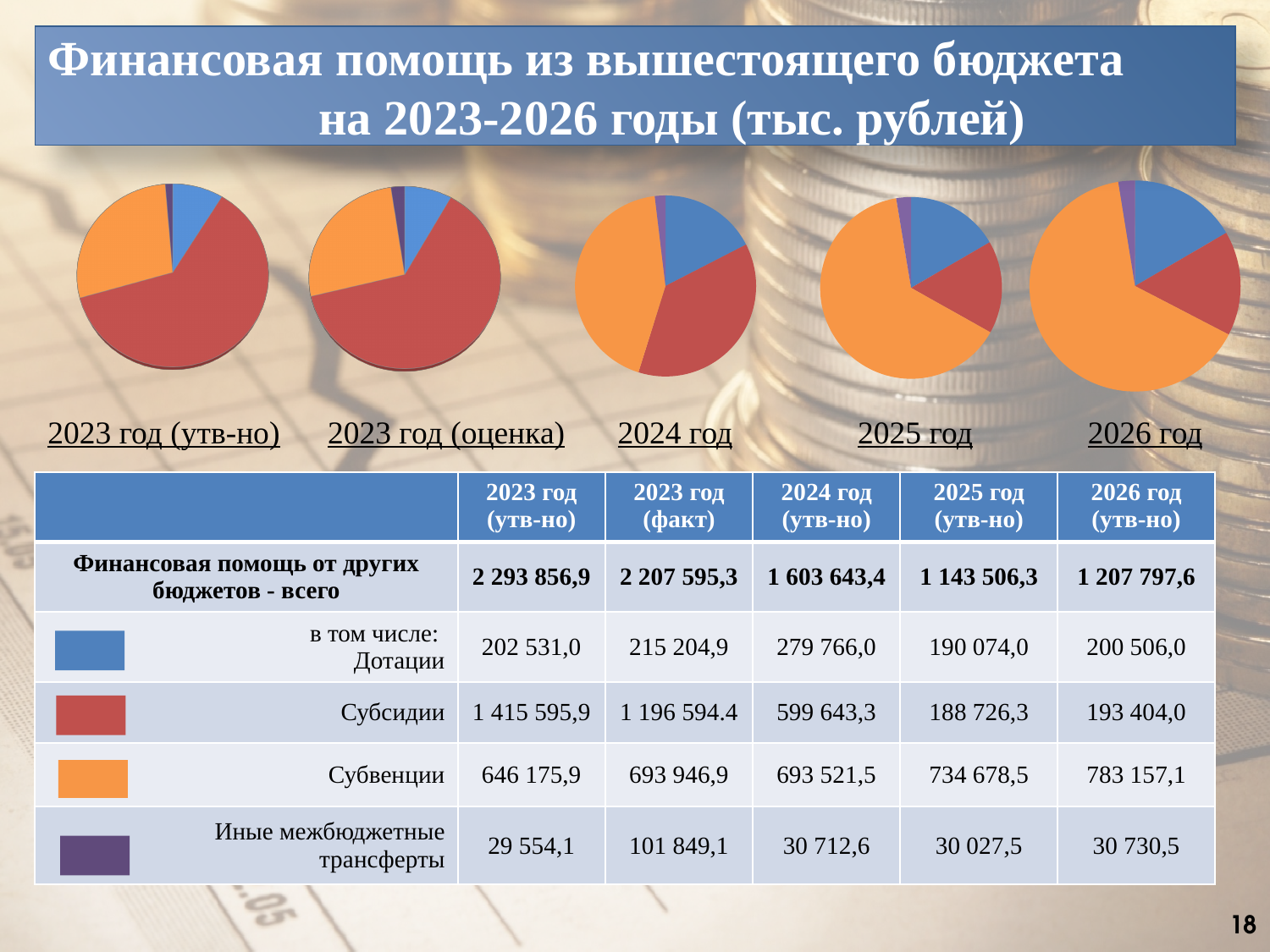

Финансовая помощь из вышестоящего бюджета               на 2023-2026 годы (тыс. рублей)

### Chart

| Category | Продажи |
|---|---|
| Кв. 1 | 190074.0 |
| Кв. 2 | 188726.3 |
| Кв. 3 | 734678.5 |
| Кв. 4 | 30027.5 |

[unsupported chart]

### Chart

| Category | Продажи |
|---|---|
| Кв. 1 | 279766.0 |
| Кв. 2 | 599643.3 |
| Кв. 3 | 693521.5 |
| Кв. 4 | 30712.6 |

### Chart

| Category | Продажи |
|---|---|
| Кв. 1 | 200506.0 |
| Кв. 2 | 193404.0 |
| Кв. 3 | 783157.1 |
| Кв. 4 | 30730.5 |

[unsupported chart]

2023 год (утв-но)
2023 год (оценка)
2024 год
2025 год
2026 год
|  | 2023 год (утв-но) | 2023 год (факт) | 2024 год (утв-но) | 2025 год (утв-но) | 2026 год (утв-но) |
| --- | --- | --- | --- | --- | --- |
| Финансовая помощь от других бюджетов - всего | 2 293 856,9 | 2 207 595,3 | 1 603 643,4 | 1 143 506,3 | 1 207 797,6 |
| в том числе: Дотации | 202 531,0 | 215 204,9 | 279 766,0 | 190 074,0 | 200 506,0 |
| Субсидии | 1 415 595,9 | 1 196 594.4 | 599 643,3 | 188 726,3 | 193 404,0 |
| Субвенции | 646 175,9 | 693 946,9 | 693 521,5 | 734 678,5 | 783 157,1 |
| Иные межбюджетные трансферты | 29 554,1 | 101 849,1 | 30 712,6 | 30 027,5 | 30 730,5 |

18